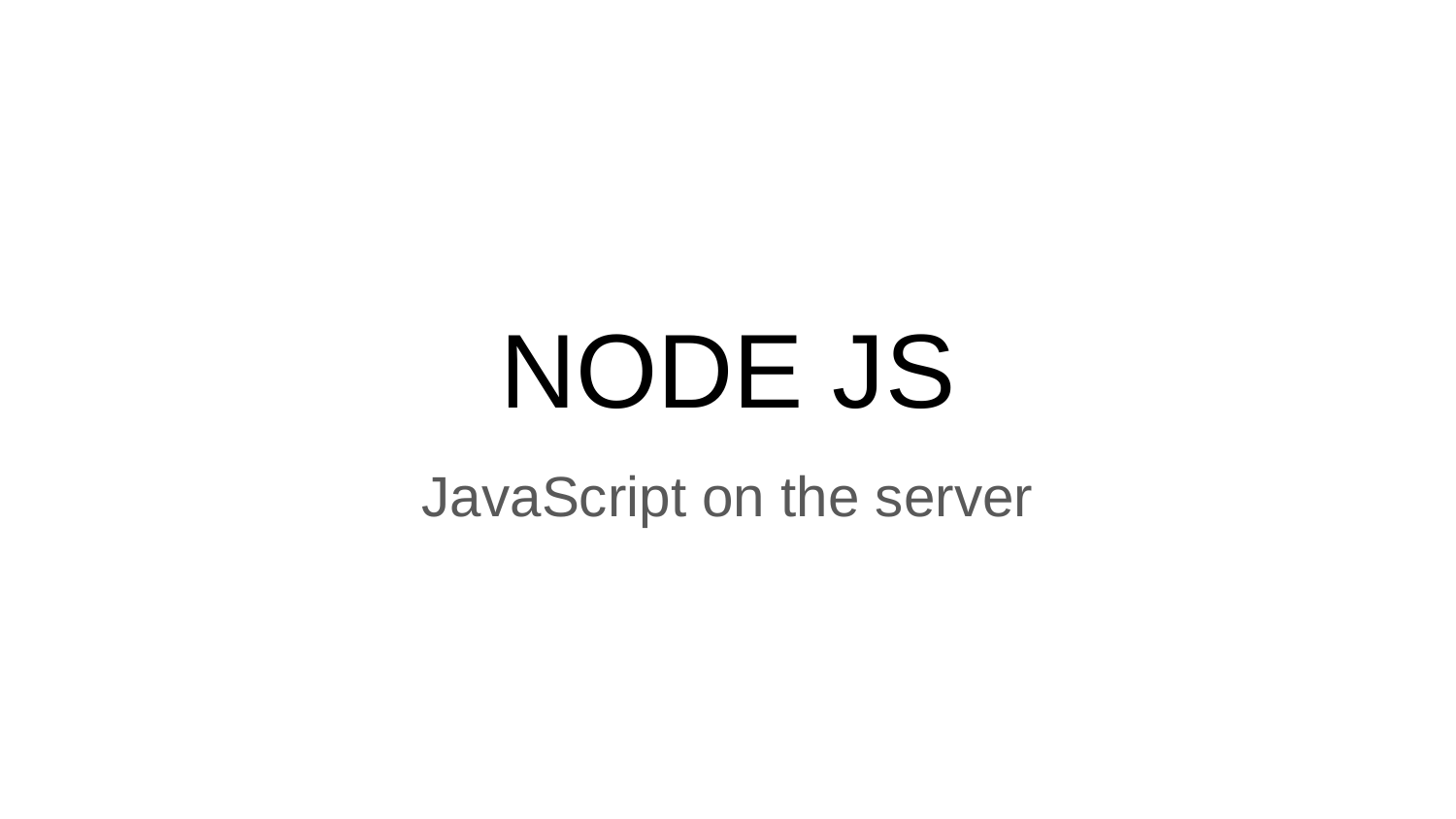

# NODE JS
JavaScript on the server